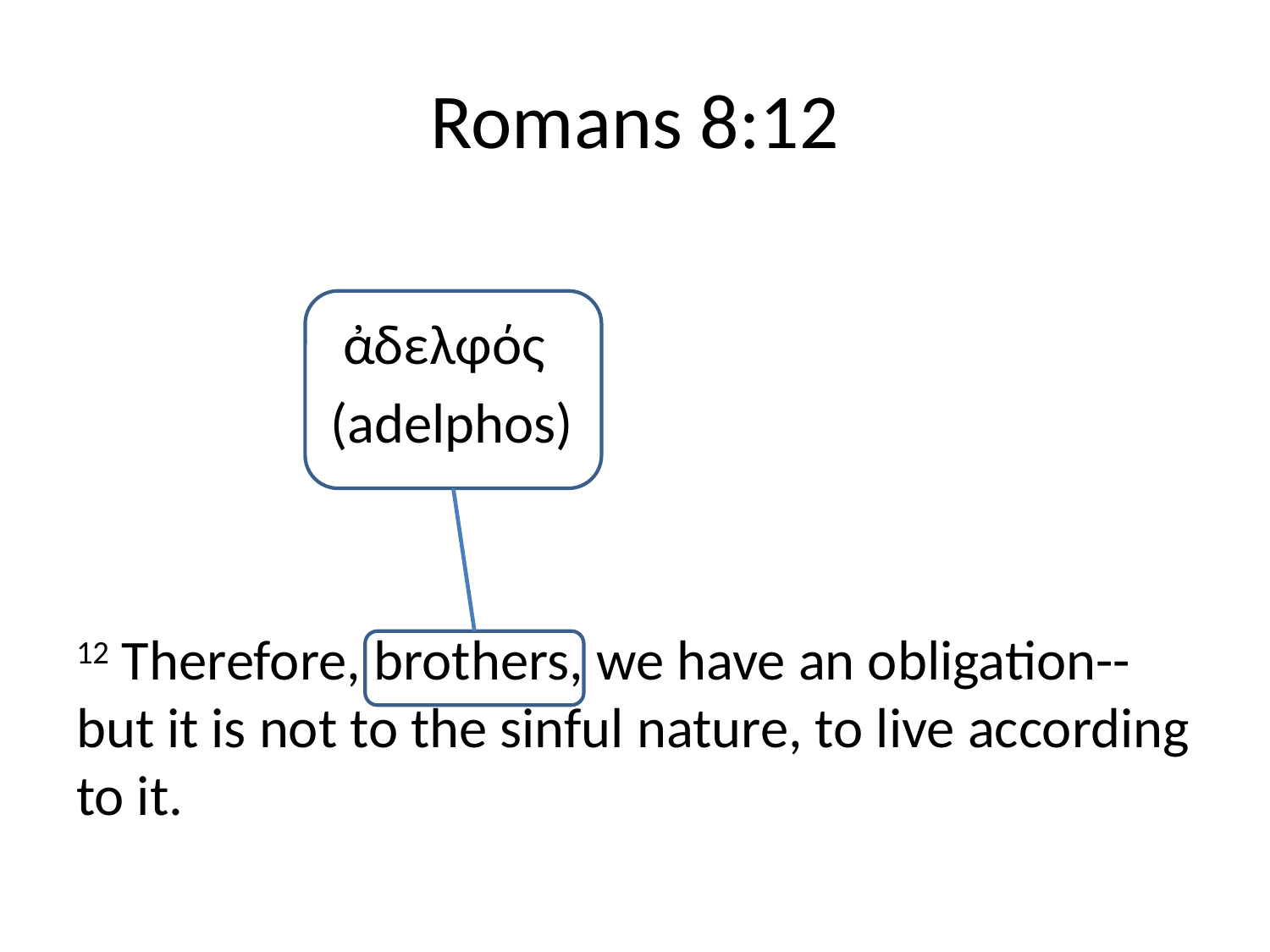

# Romans 8:12

		 ἀδελφός
		(adelphos)

12 Therefore, brothers, we have an obligation--but it is not to the sinful nature, to live according to it.